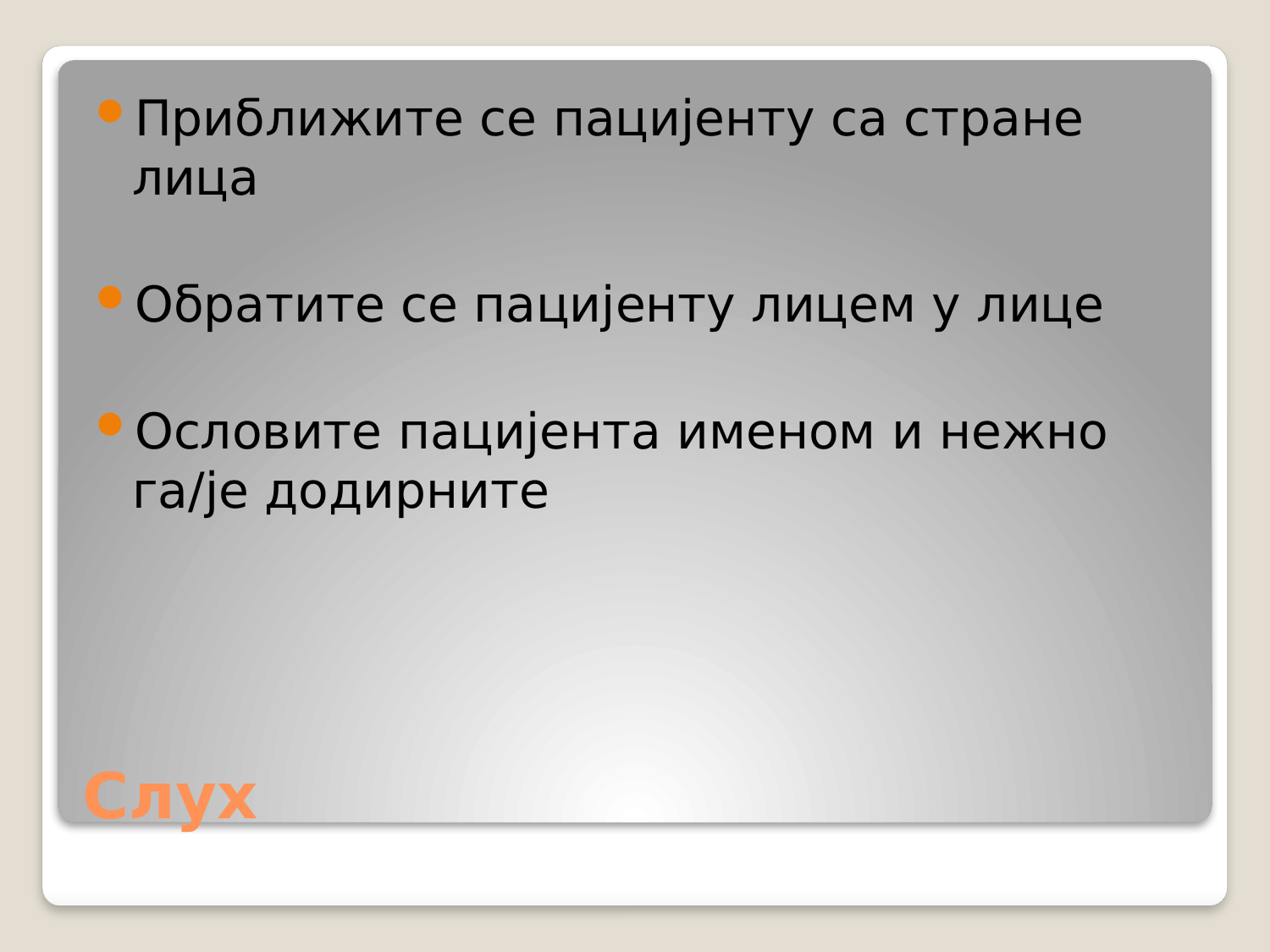

Приближите се пацијенту са стране лица

Обратите се пацијенту лицем у лице

Ословите пацијента именом и нежно га/је додирните
# Слух